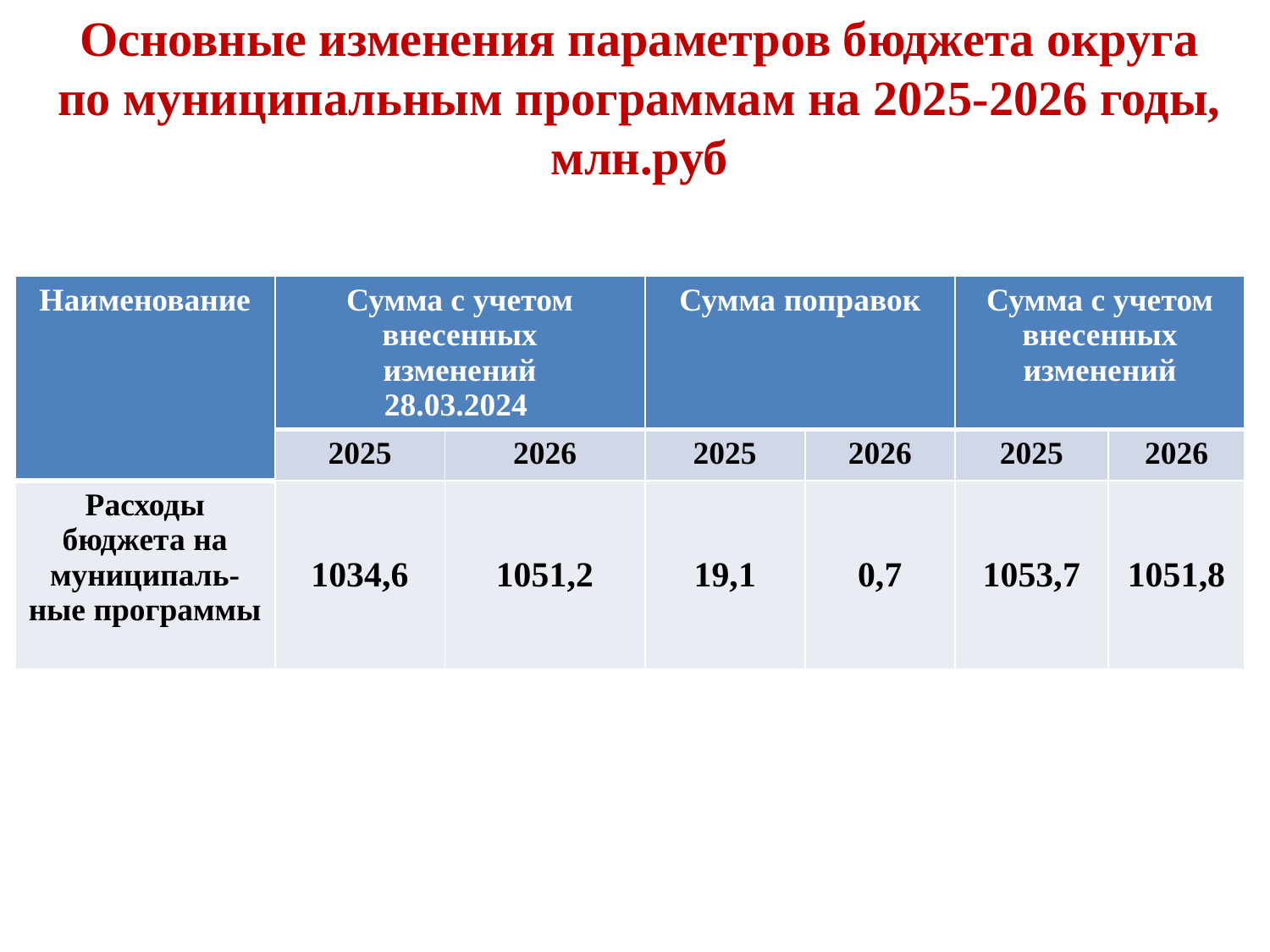

# Основные изменения параметров бюджета округа по муниципальным программам на 2025-2026 годы, млн.руб
| Наименование | Сумма с учетом внесенных изменений 28.03.2024 |  | Сумма поправок |  | Сумма с учетом внесенных изменений |  |
| --- | --- | --- | --- | --- | --- | --- |
|  | 2025 | 2026 | 2025 | 2026 | 2025 | 2026 |
| Расходы бюджета на муниципаль-ные программы | 1034,6 | 1051,2 | 19,1 | 0,7 | 1053,7 | 1051,8 |